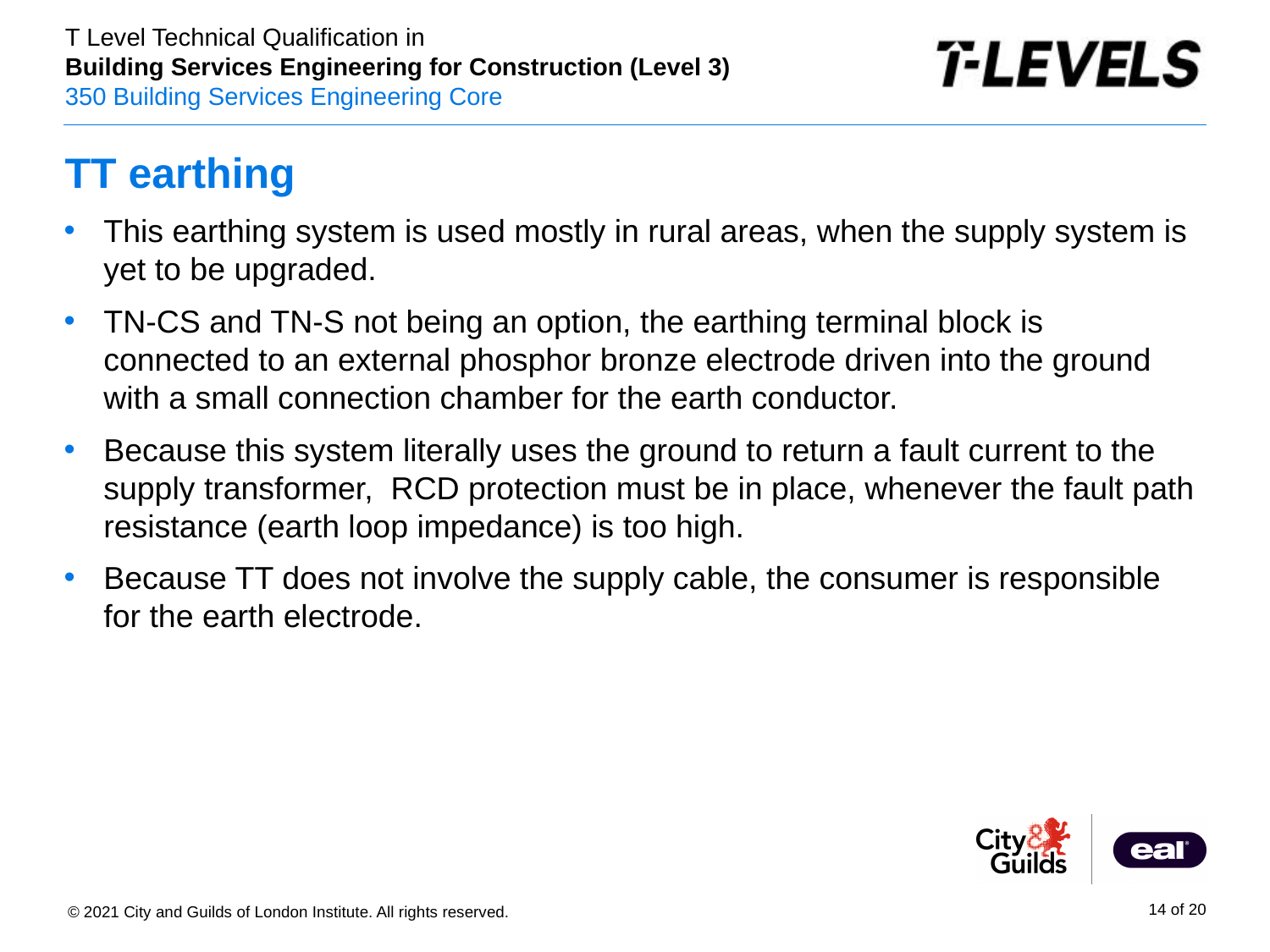

# TT earthing
This earthing system is used mostly in rural areas, when the supply system is yet to be upgraded.
TN-CS and TN-S not being an option, the earthing terminal block is connected to an external phosphor bronze electrode driven into the ground with a small connection chamber for the earth conductor.
Because this system literally uses the ground to return a fault current to the supply transformer,  RCD protection must be in place, whenever the fault path resistance (earth loop impedance) is too high.
Because TT does not involve the supply cable, the consumer is responsible for the earth electrode.